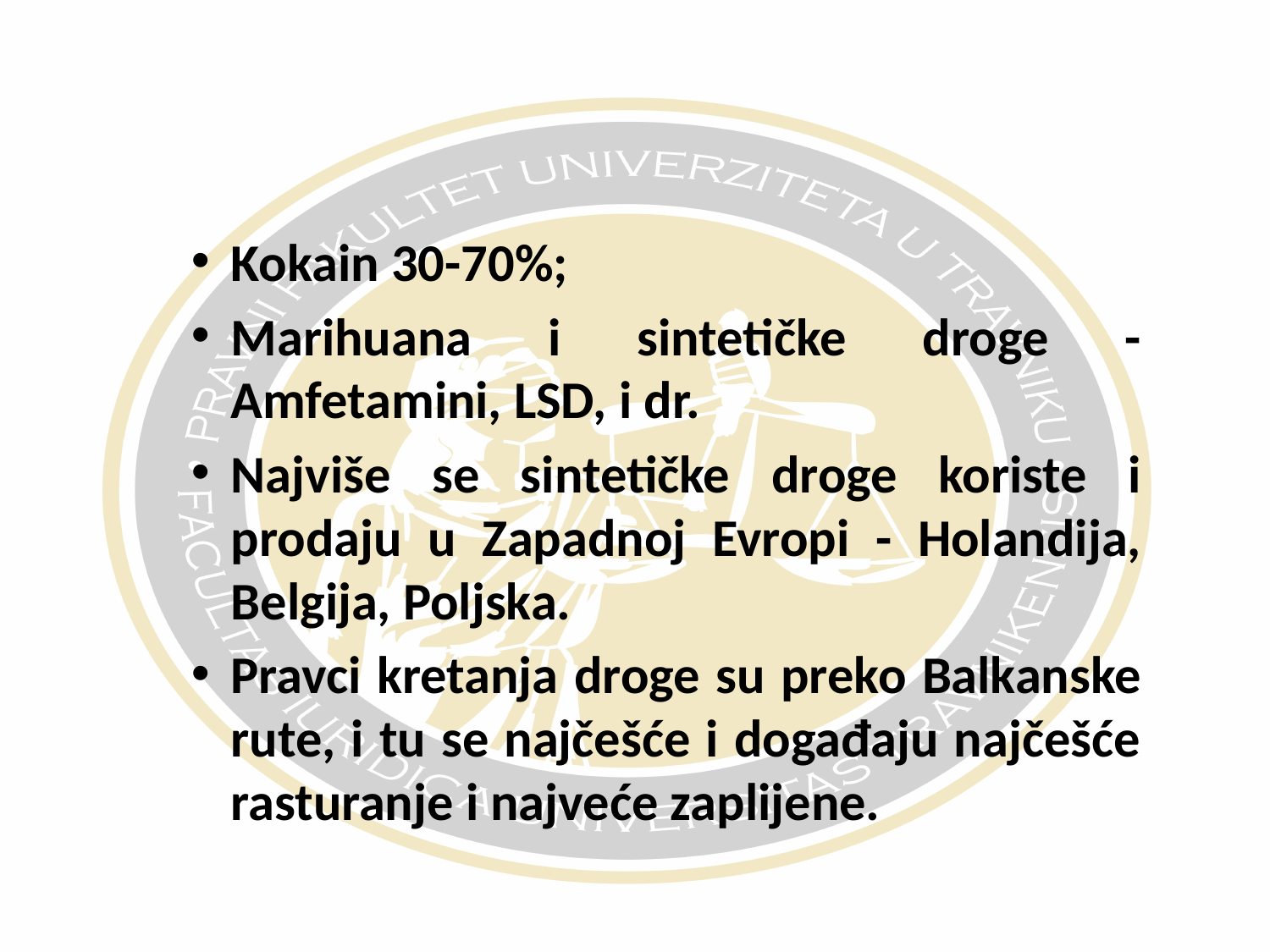

#
Kokain 30-70%;
Marihuana i sintetičke droge - Amfetamini, LSD, i dr.
Najviše se sintetičke droge koriste i prodaju u Zapadnoj Evropi - Holandija, Belgija, Poljska.
Pravci kretanja droge su preko Balkanske rute, i tu se najčešće i događaju najčešće rasturanje i najveće zaplijene.